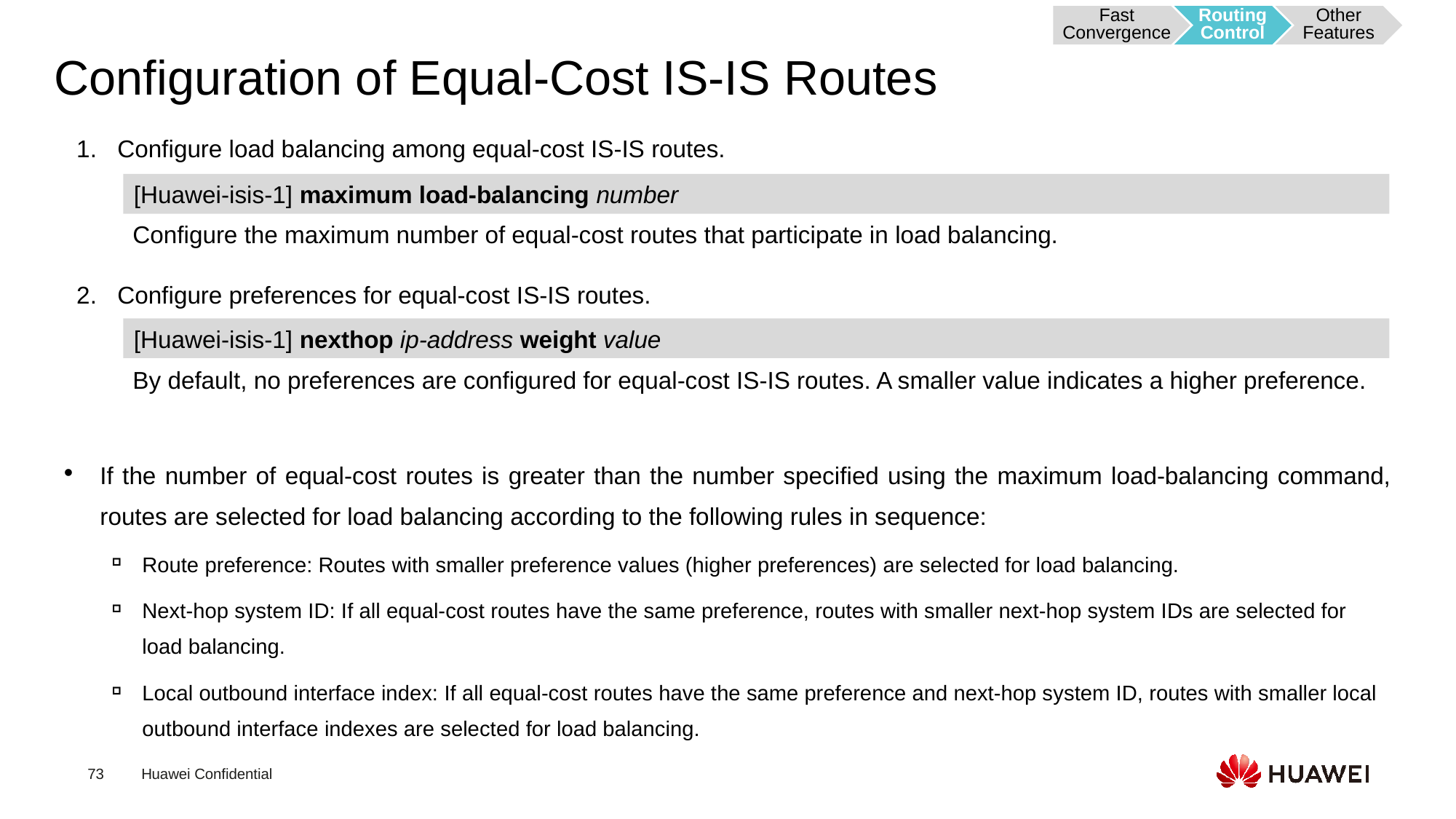

Fast Convergence
Routing Control
Other Features
# Configuration of Equal-Cost IS-IS Routes
Configure load balancing among equal-cost IS-IS routes.
[Huawei-isis-1] maximum load-balancing number
Configure the maximum number of equal-cost routes that participate in load balancing.
Configure preferences for equal-cost IS-IS routes.
[Huawei-isis-1] nexthop ip-address weight value
By default, no preferences are configured for equal-cost IS-IS routes. A smaller value indicates a higher preference.
If the number of equal-cost routes is greater than the number specified using the maximum load-balancing command, routes are selected for load balancing according to the following rules in sequence:
Route preference: Routes with smaller preference values (higher preferences) are selected for load balancing.
Next-hop system ID: If all equal-cost routes have the same preference, routes with smaller next-hop system IDs are selected for load balancing.
Local outbound interface index: If all equal-cost routes have the same preference and next-hop system ID, routes with smaller local outbound interface indexes are selected for load balancing.